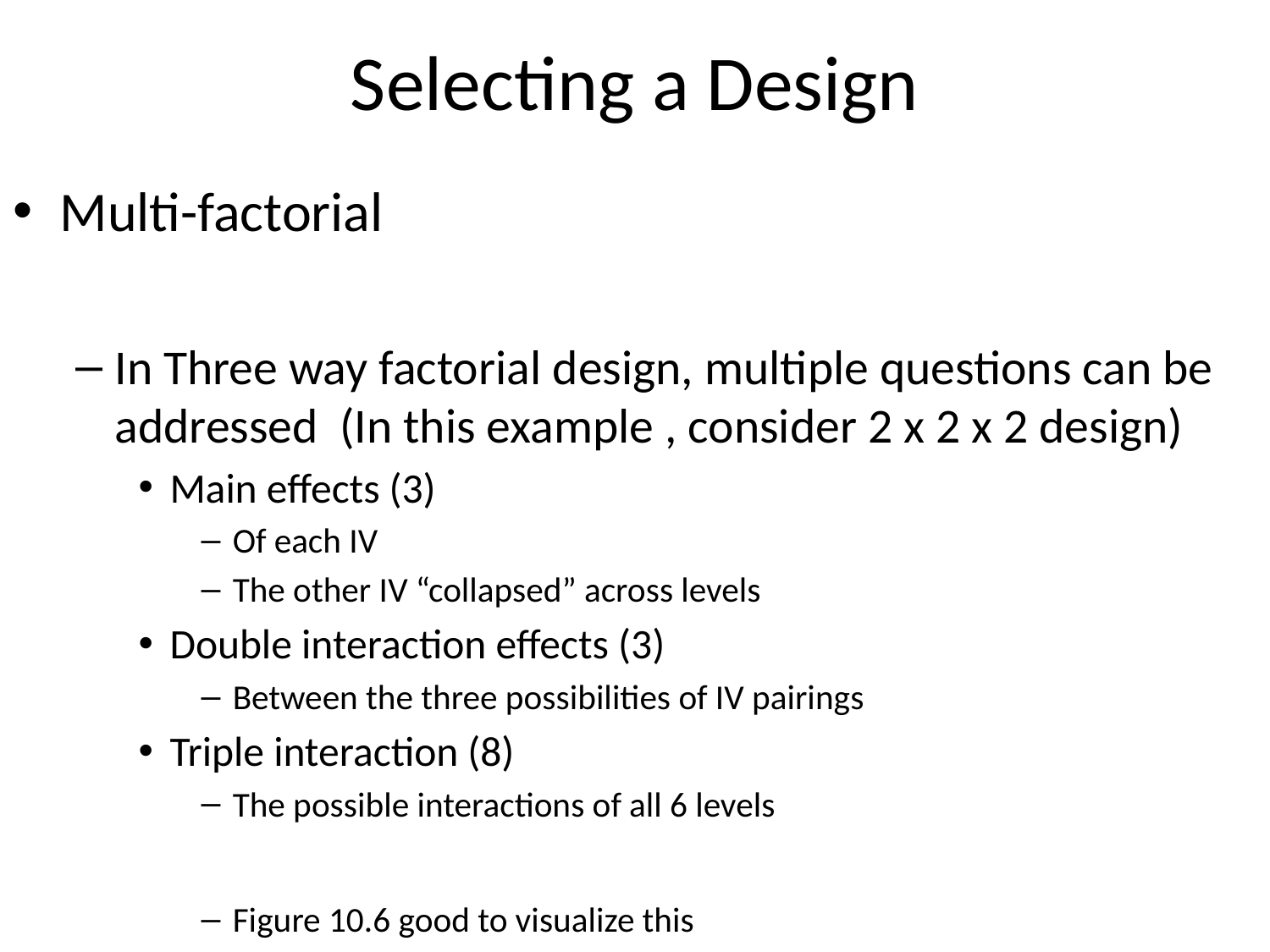

# Selecting a Design
Multi-factorial

In Three way factorial design, multiple questions can be addressed  (In this example , consider 2 x 2 x 2 design)
Main effects (3)
Of each IV
The other IV “collapsed” across levels
Double interaction effects (3)
Between the three possibilities of IV pairings
Triple interaction (8)
The possible interactions of all 6 levels

Figure 10.6 good to visualize this